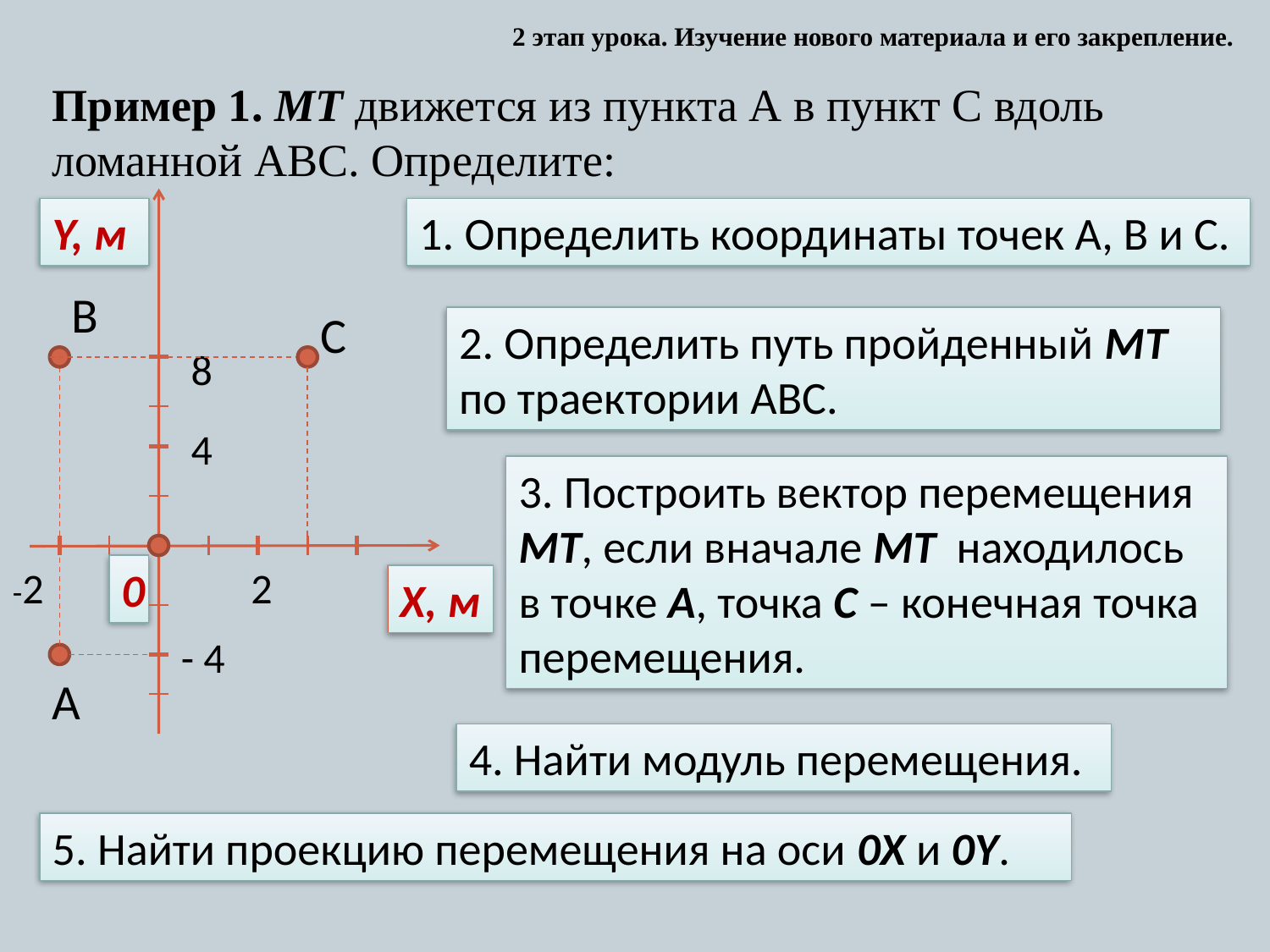

2 этап урока. Изучение нового материала и его закрепление.
Пример 1. МТ движется из пункта А в пункт С вдоль ломанной АВС. Определите:
Y, м
В
С
8

4

0
2
Х, м
- 4

А
-2
1. Определить координаты точек А, В и С.
2. Определить путь пройденный МТ по траектории АВС.
3. Построить вектор перемещения МТ, если вначале МТ  находилось в точке А, точка С – конечная точка перемещения.
4. Найти модуль перемещения.
5. Найти проекцию перемещения на оси 0Х и 0Y.